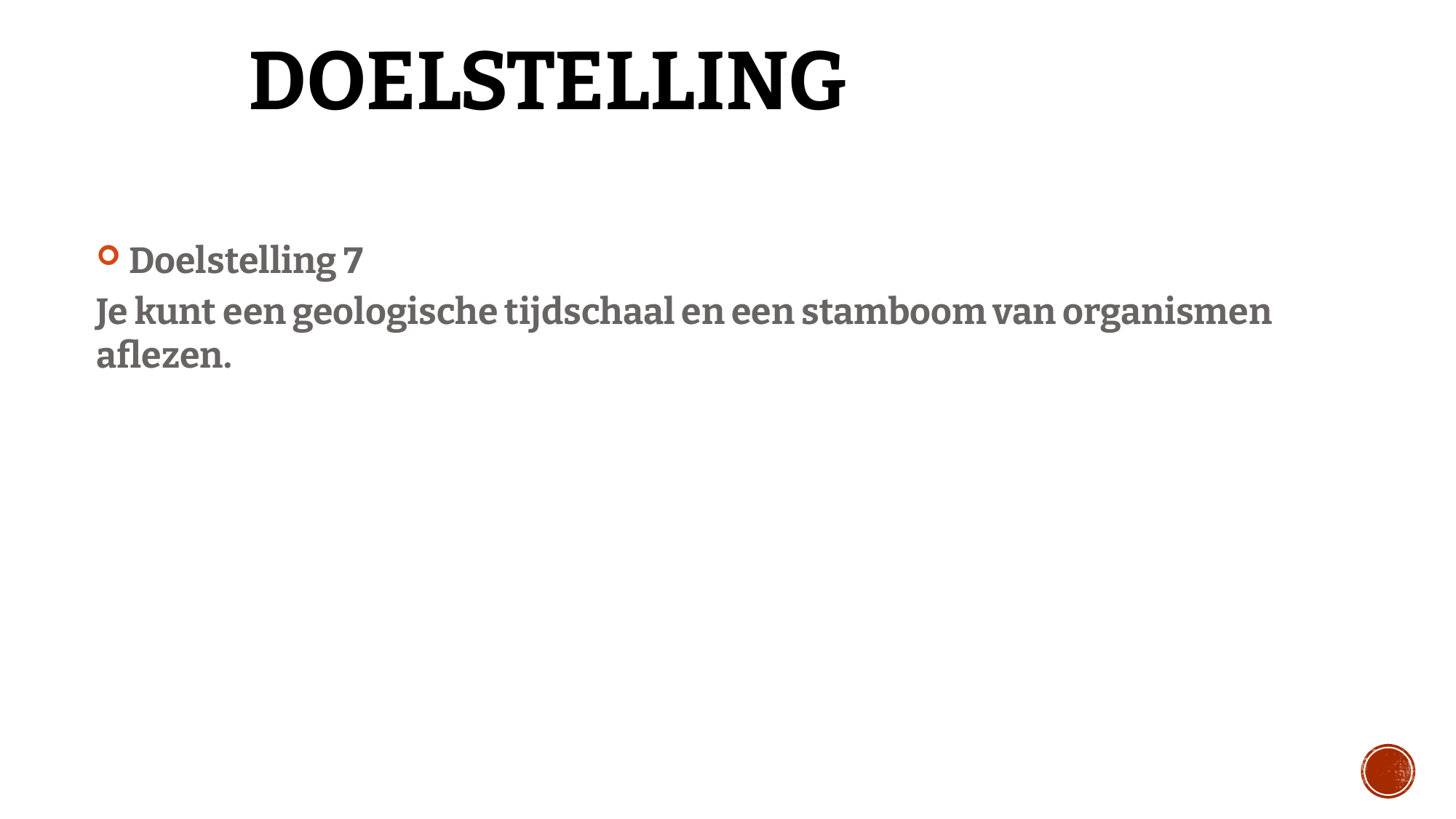

Boek 6 thema 1
# DOELSTELLING
Doelstelling 7
Je kunt een geologische tijdschaal en een stamboom van organismen  aflezen.